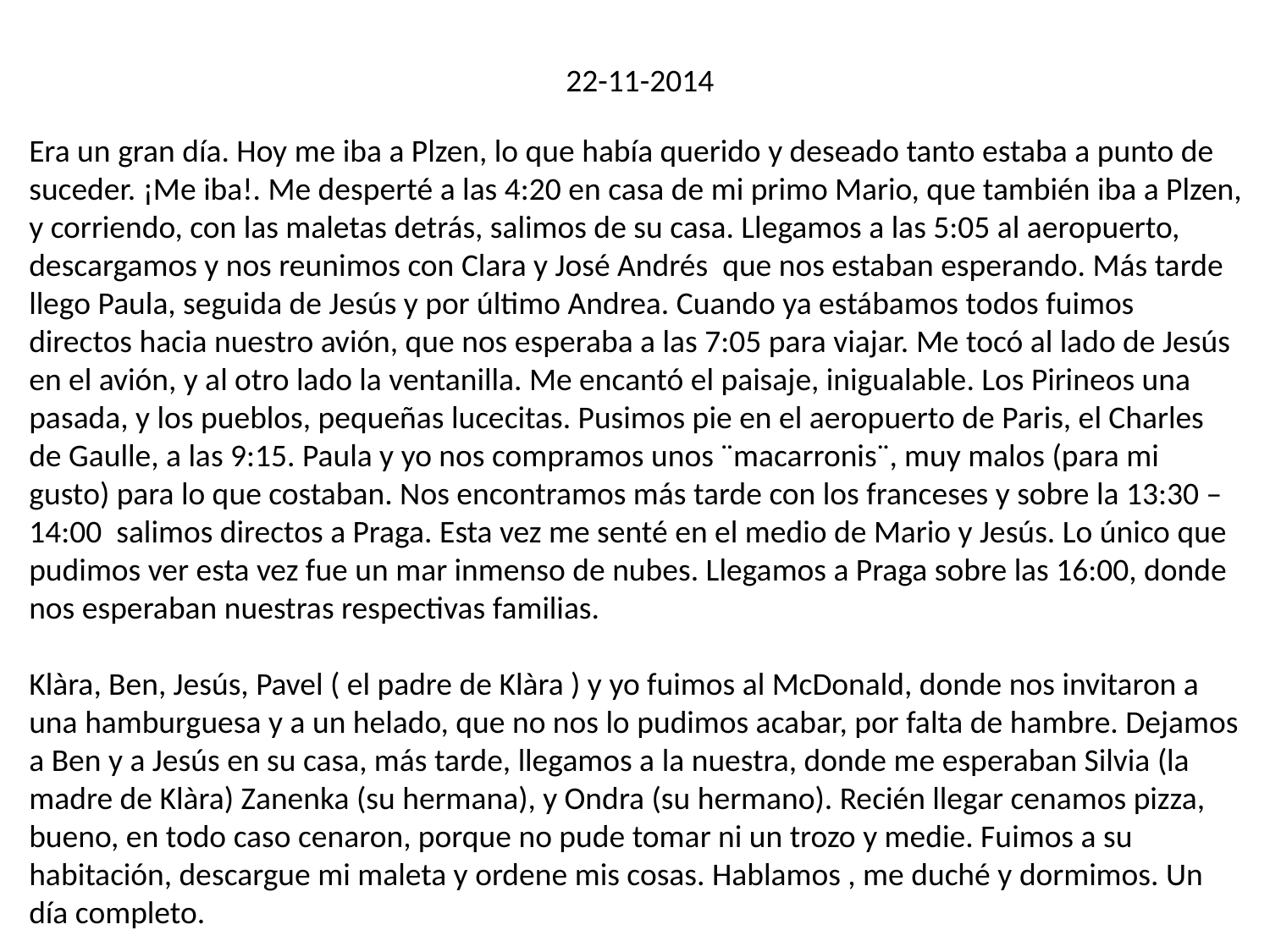

22-11-2014
Era un gran día. Hoy me iba a Plzen, lo que había querido y deseado tanto estaba a punto de suceder. ¡Me iba!. Me desperté a las 4:20 en casa de mi primo Mario, que también iba a Plzen, y corriendo, con las maletas detrás, salimos de su casa. Llegamos a las 5:05 al aeropuerto, descargamos y nos reunimos con Clara y José Andrés  que nos estaban esperando. Más tarde llego Paula, seguida de Jesús y por último Andrea. Cuando ya estábamos todos fuimos directos hacia nuestro avión, que nos esperaba a las 7:05 para viajar. Me tocó al lado de Jesús en el avión, y al otro lado la ventanilla. Me encantó el paisaje, inigualable. Los Pirineos una pasada, y los pueblos, pequeñas lucecitas. Pusimos pie en el aeropuerto de Paris, el Charles de Gaulle, a las 9:15. Paula y yo nos compramos unos ¨macarronis¨, muy malos (para mi gusto) para lo que costaban. Nos encontramos más tarde con los franceses y sobre la 13:30 – 14:00  salimos directos a Praga. Esta vez me senté en el medio de Mario y Jesús. Lo único que pudimos ver esta vez fue un mar inmenso de nubes. Llegamos a Praga sobre las 16:00, donde nos esperaban nuestras respectivas familias.

Klàra, Ben, Jesús, Pavel ( el padre de Klàra ) y yo fuimos al McDonald, donde nos invitaron a una hamburguesa y a un helado, que no nos lo pudimos acabar, por falta de hambre. Dejamos a Ben y a Jesús en su casa, más tarde, llegamos a la nuestra, donde me esperaban Silvia (la madre de Klàra) Zanenka (su hermana), y Ondra (su hermano). Recién llegar cenamos pizza, bueno, en todo caso cenaron, porque no pude tomar ni un trozo y medie. Fuimos a su habitación, descargue mi maleta y ordene mis cosas. Hablamos , me duché y dormimos. Un día completo.